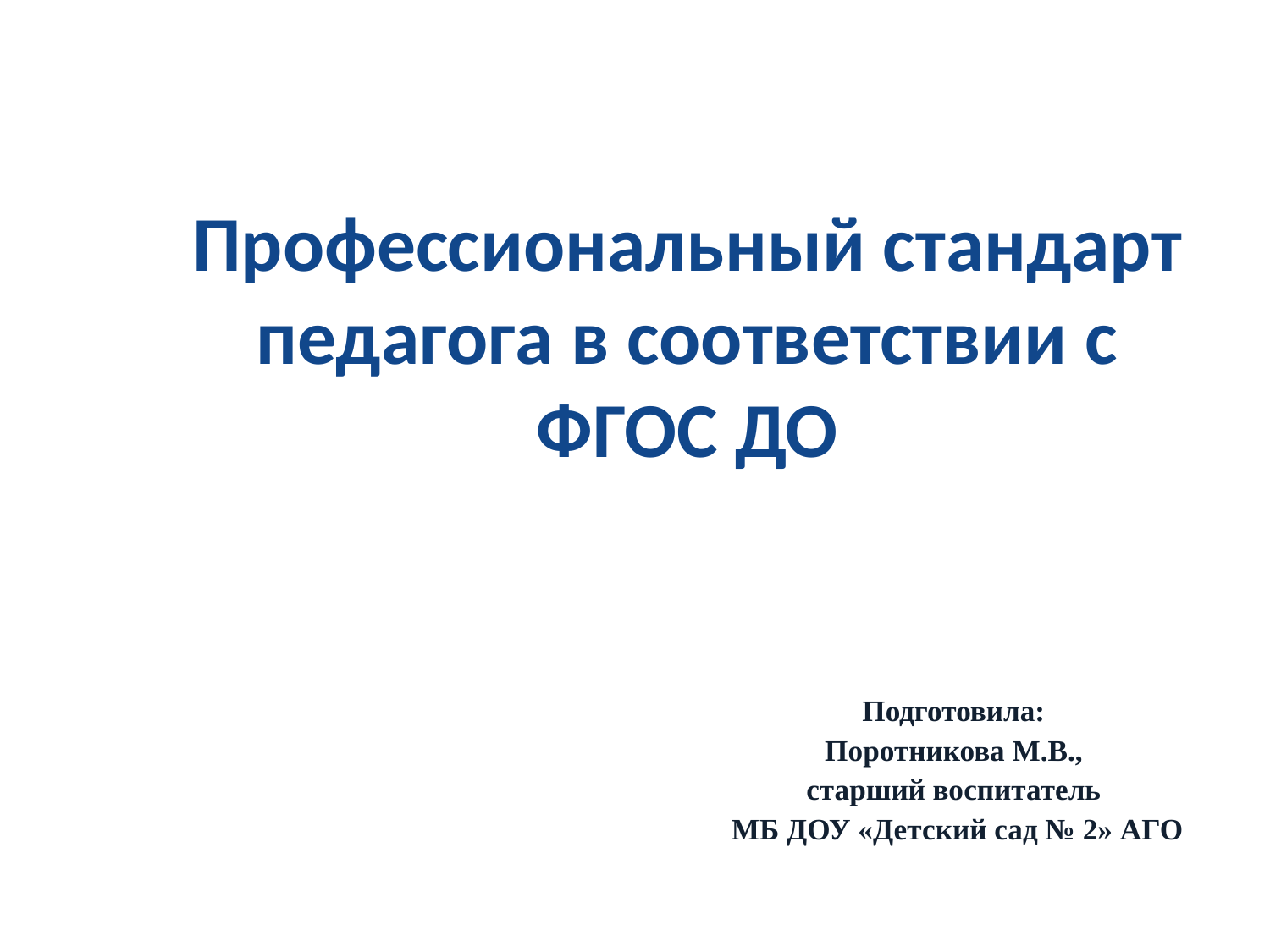

# Профессиональный стандарт педагога в соответствии с ФГОС ДО
Подготовила:
Поротникова М.В.,
старший воспитатель
МБ ДОУ «Детский сад № 2» АГО